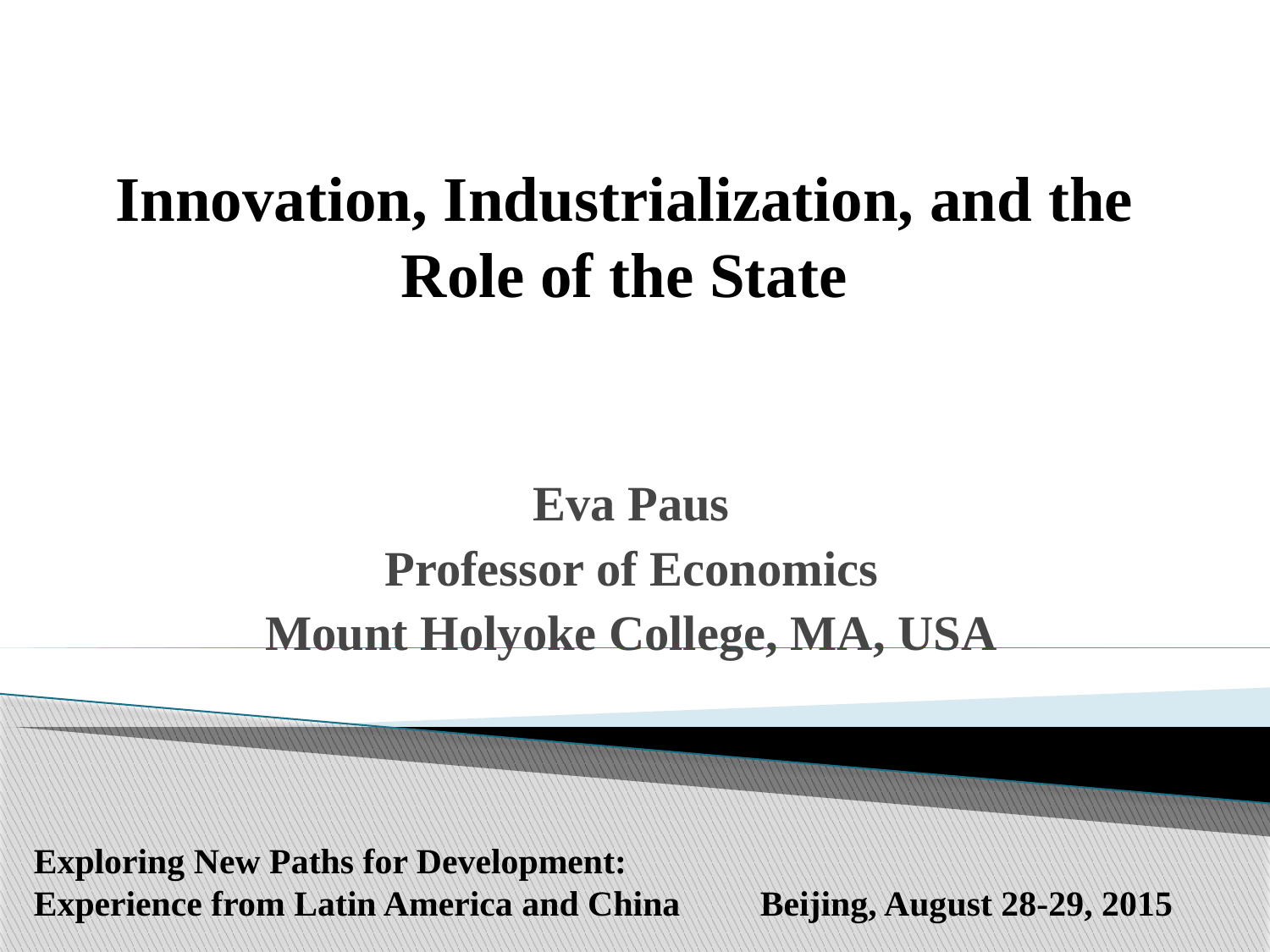

# Innovation, Industrialization, and the Role of the State
Eva Paus
Professor of Economics
Mount Holyoke College, MA, USA
Exploring New Paths for Development:
Experience from Latin America and China         Beijing, August 28-29, 2015